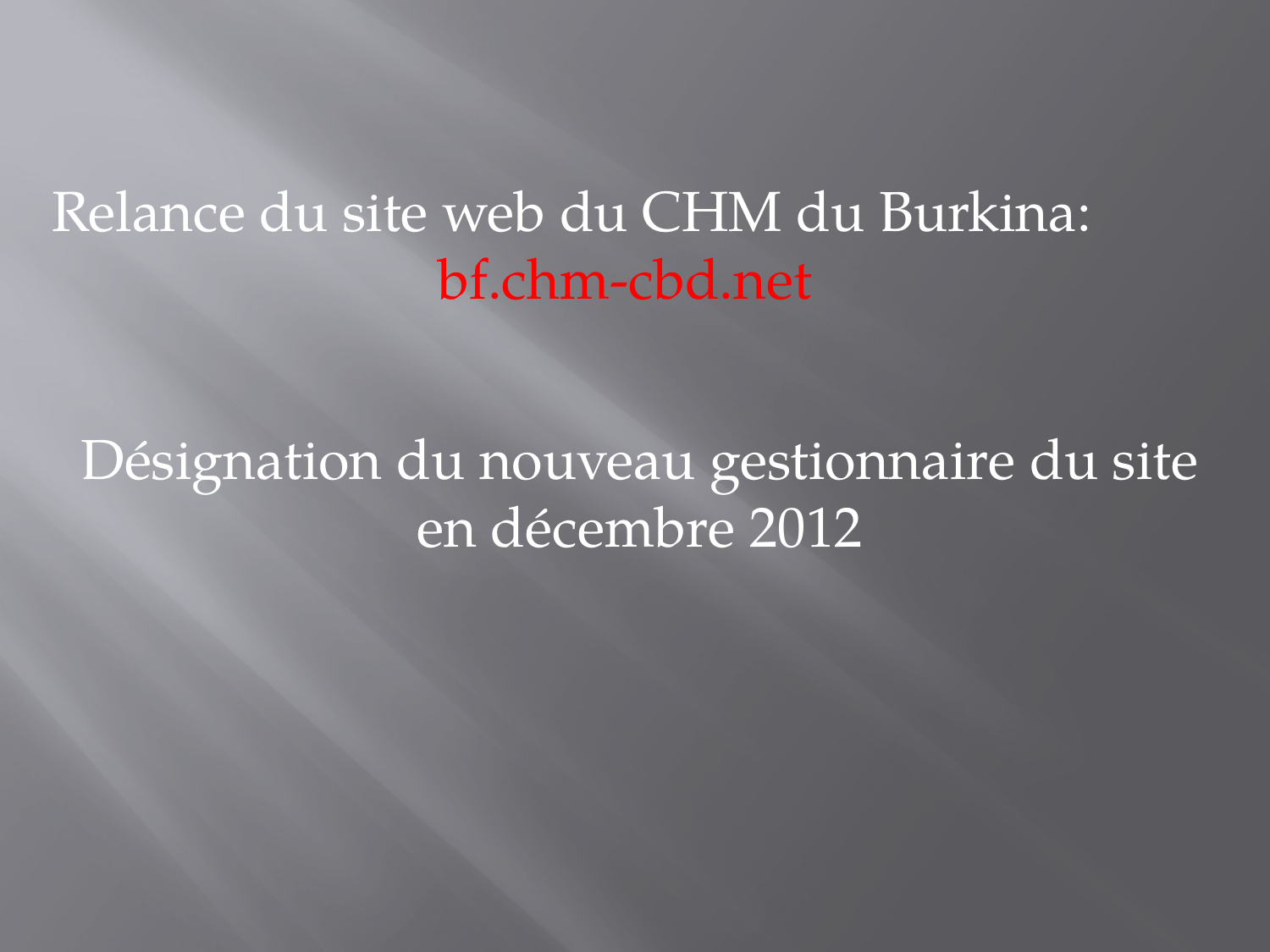

Relance du site web du CHM du Burkina:
bf.chm-cbd.net
Désignation du nouveau gestionnaire du site en décembre 2012